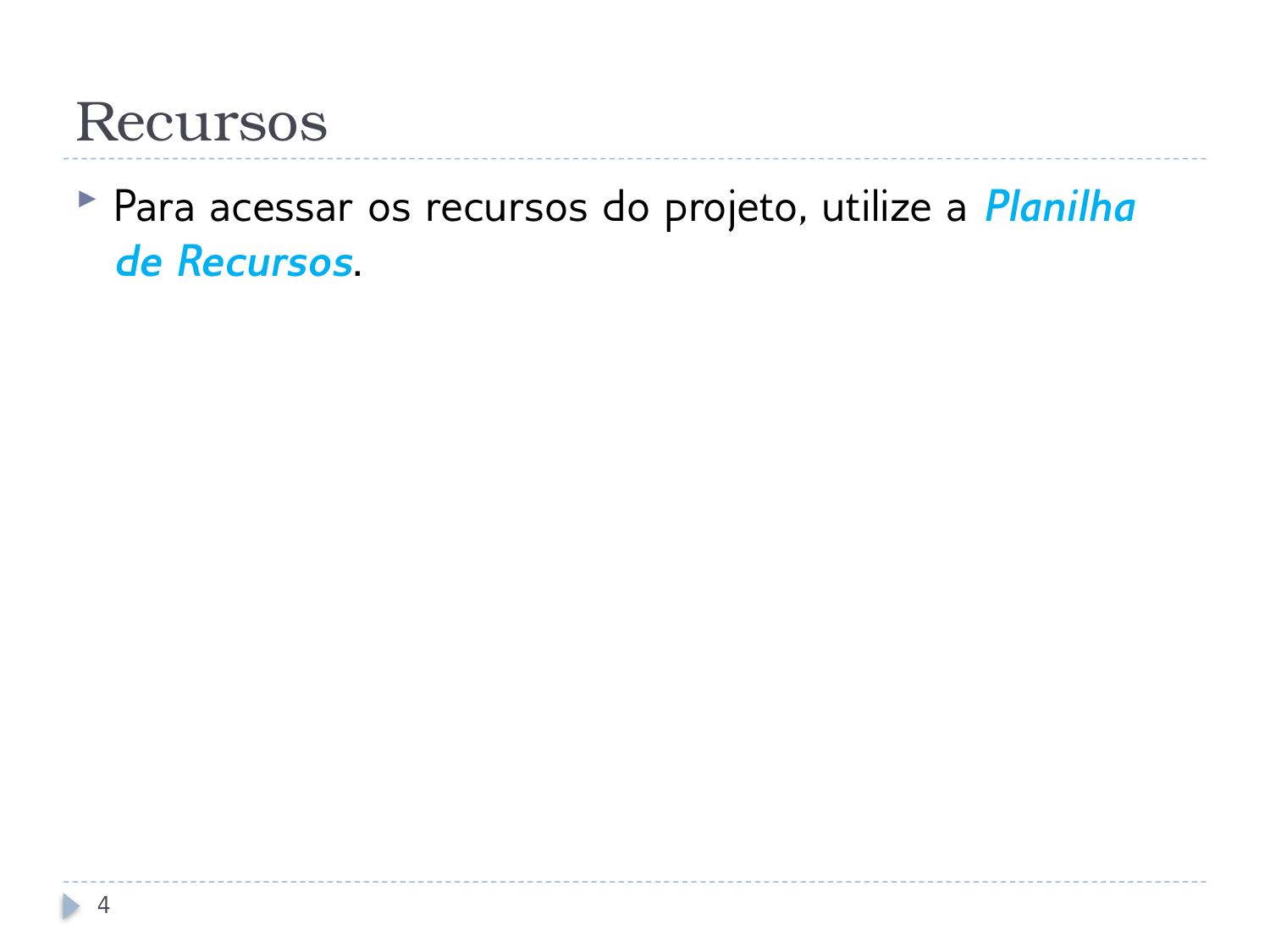

# Recursos
Para acessar os recursos do projeto, utilize a Planilha de Recursos.
4